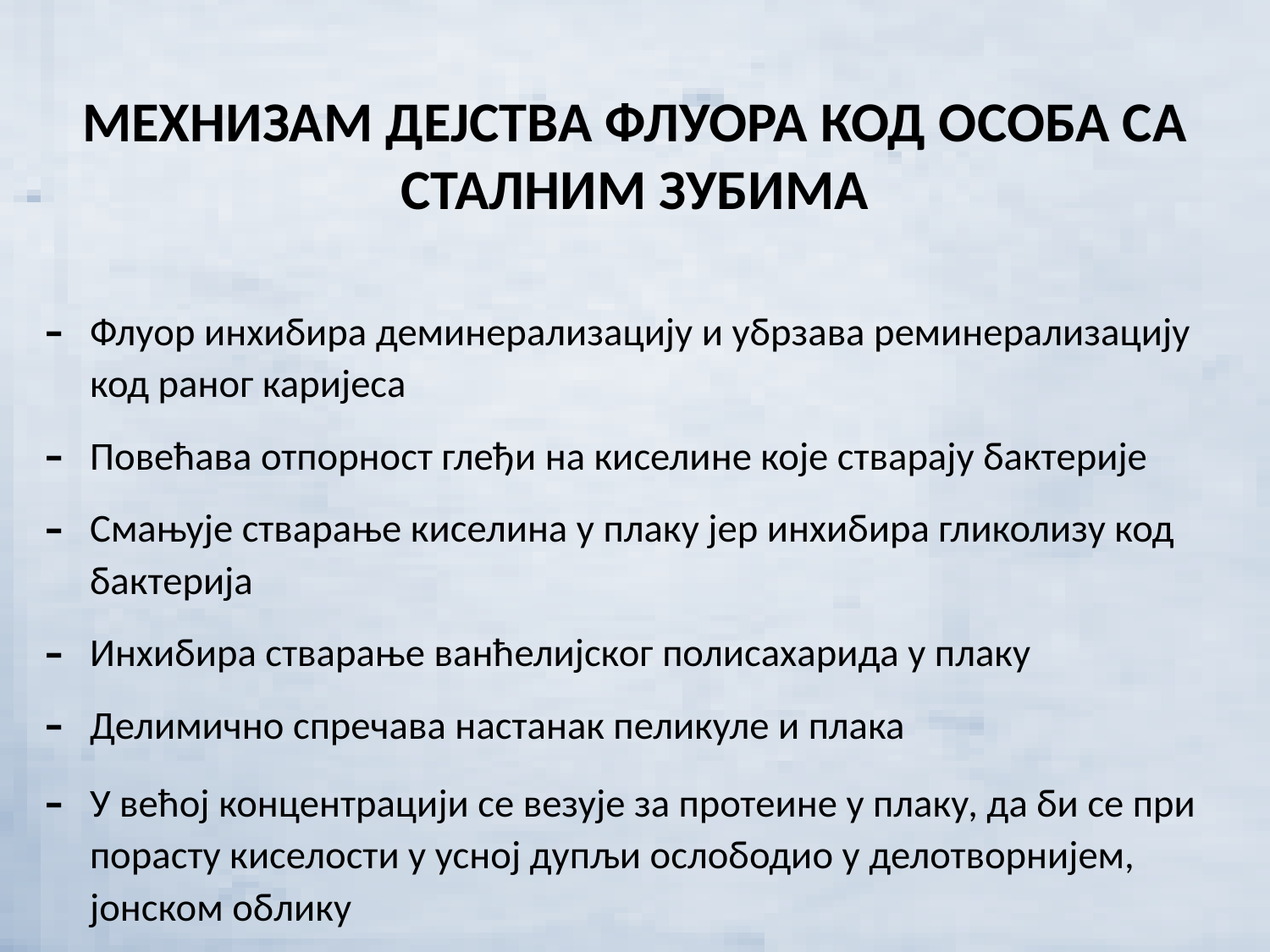

# МЕХНИЗАМ ДЕЈСТВА ФЛУОРА КОД ОСОБА СА СТАЛНИМ ЗУБИМА

Флуор инхибира деминерализацију и убрзава реминерализацију код раног каријеса

Повећава отпорност глеђи на киселине које стварају бактерије

Смањује стварање киселина у плаку јер инхибира гликолизу код бактерија

Инхибира стварање ванћелијског полисахарида у плаку

Делимично спречава настанак пеликуле и плака

У већој концентрацији се везује за протеине у плаку, да би се при порасту киселости у усној дупљи ослободио у делотворнијем, јонском облику